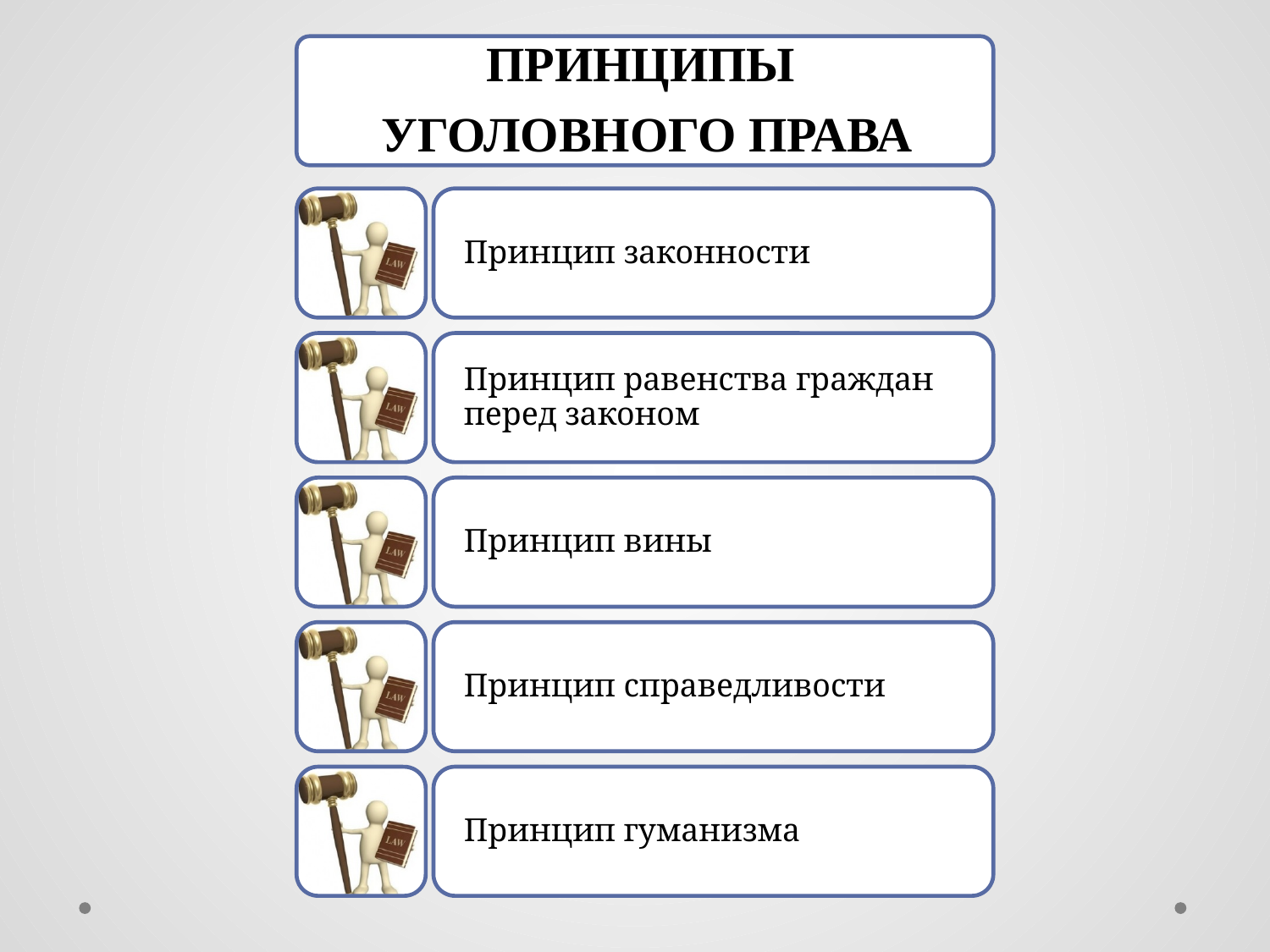

ПРИНЦИПЫ
УГОЛОВНОГО ПРАВА
Принцип законности
Принцип равенства граждан перед законом
Принцип вины
Принцип справедливости
Принцип гуманизма